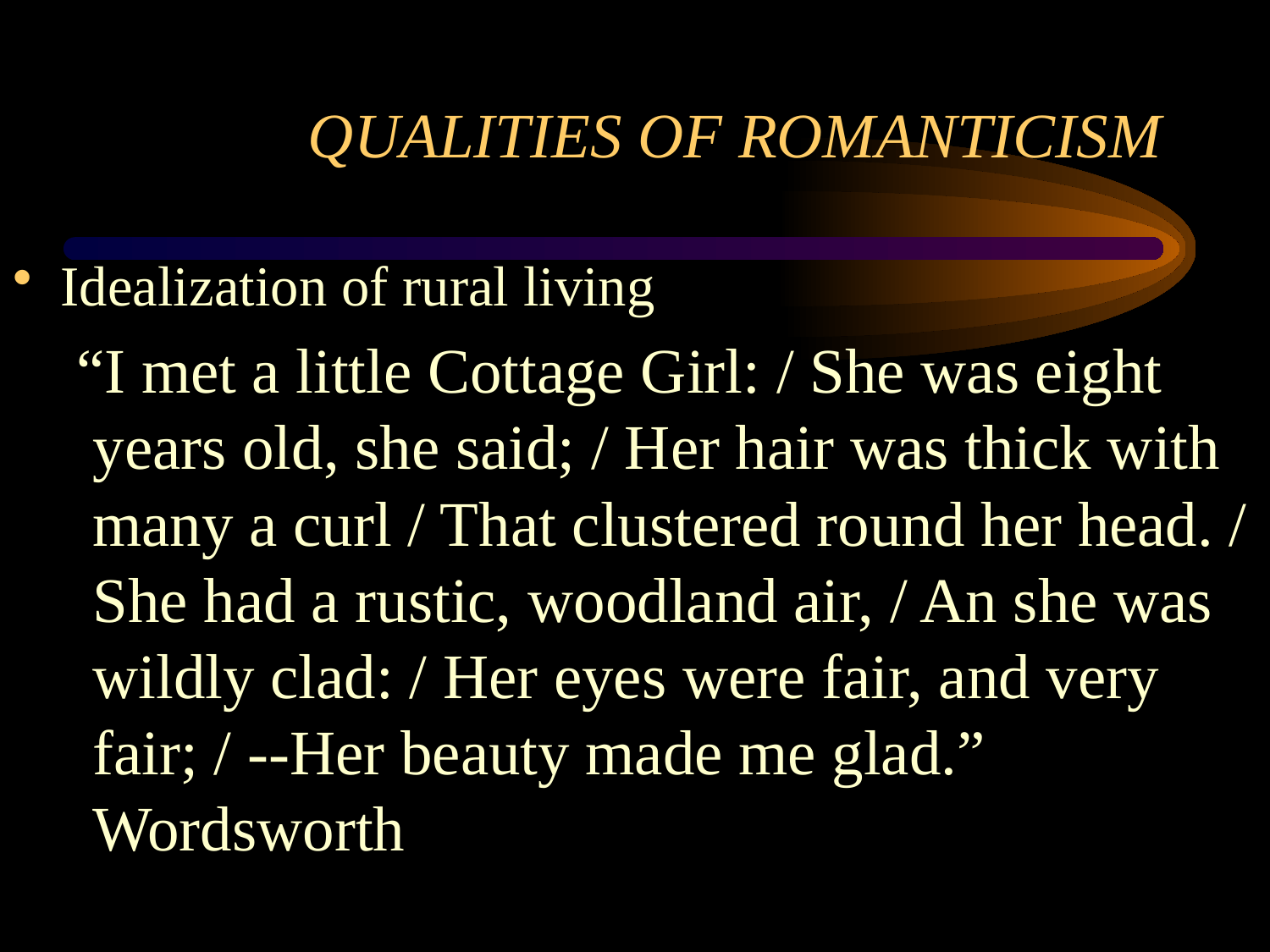

# QUALITIES OF ROMANTICISM
Idealization of rural living
“I met a little Cottage Girl: / She was eight years old, she said; / Her hair was thick with many a curl / That clustered round her head. / She had a rustic, woodland air, / An she was wildly clad: / Her eyes were fair, and very fair; / --Her beauty made me glad.”  Wordsworth